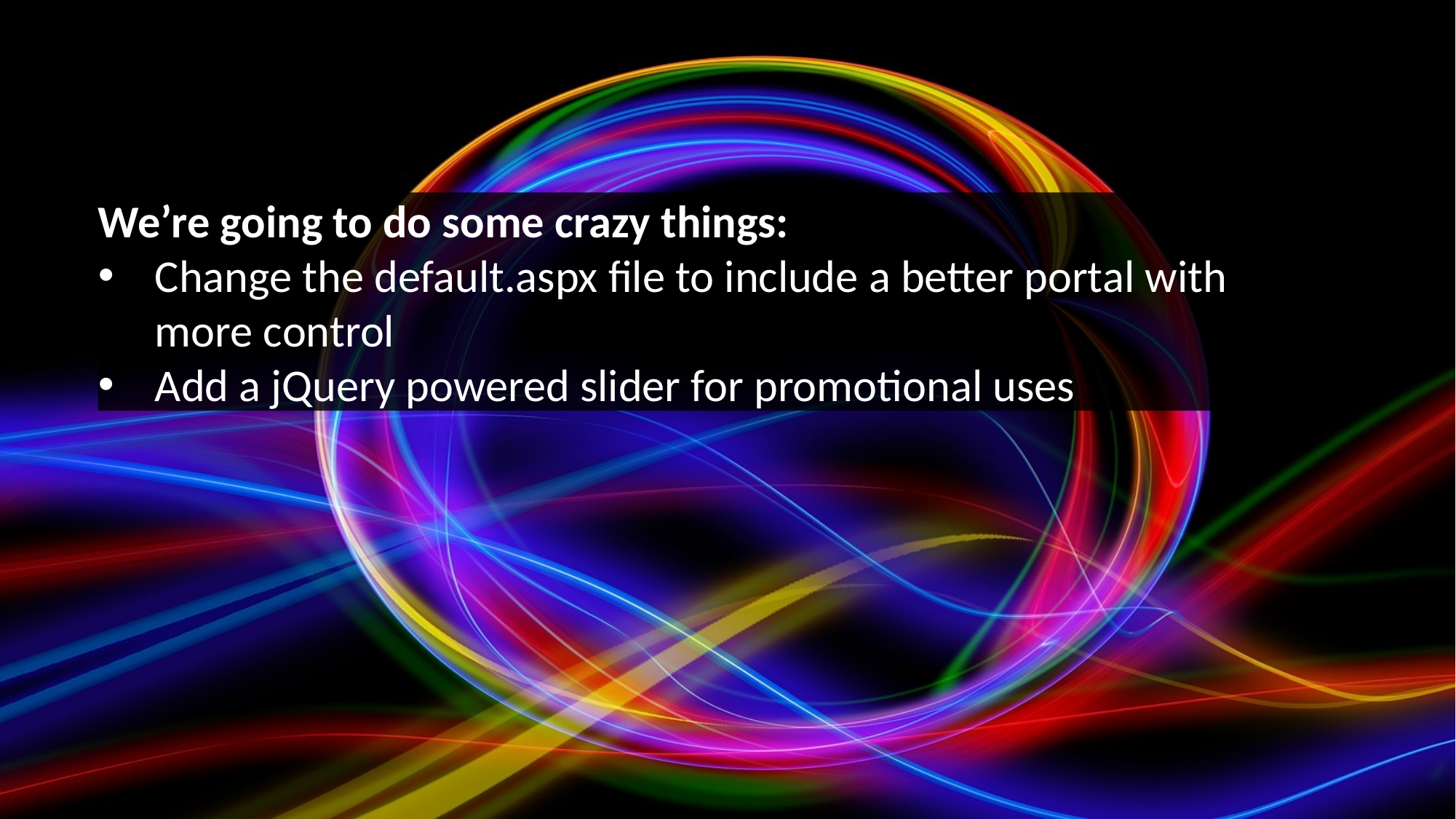

We’re going to do some crazy things:
Change the default.aspx file to include a better portal with
more control
Add a jQuery powered slider for promotional uses